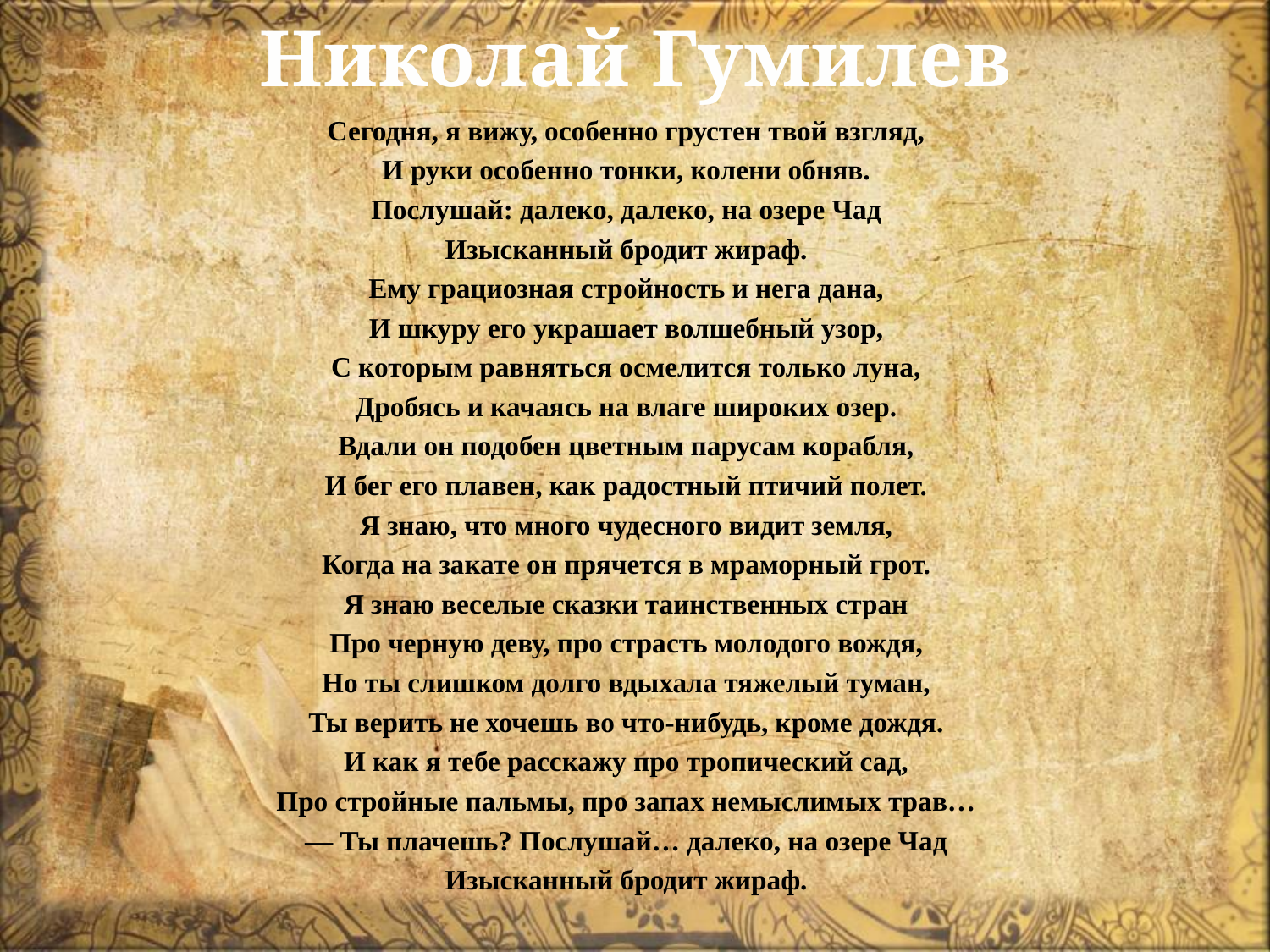

# Николай Гумилев
Сегодня, я вижу, особенно грустен твой взгляд,
И руки особенно тонки, колени обняв.
Послушай: далеко, далеко, на озере Чад
Изысканный бродит жираф.
Ему грациозная стройность и нега дана,
И шкуру его украшает волшебный узор,
С которым равняться осмелится только луна,
Дробясь и качаясь на влаге широких озер.
Вдали он подобен цветным парусам корабля,
И бег его плавен, как радостный птичий полет.
Я знаю, что много чудесного видит земля,
Когда на закате он прячется в мраморный грот.
Я знаю веселые сказки таинственных стран
Про черную деву, про страсть молодого вождя,
Но ты слишком долго вдыхала тяжелый туман,
Ты верить не хочешь во что-нибудь, кроме дождя.
И как я тебе расскажу про тропический сад,
Про стройные пальмы, про запах немыслимых трав…
— Ты плачешь? Послушай… далеко, на озере Чад
Изысканный бродит жираф.